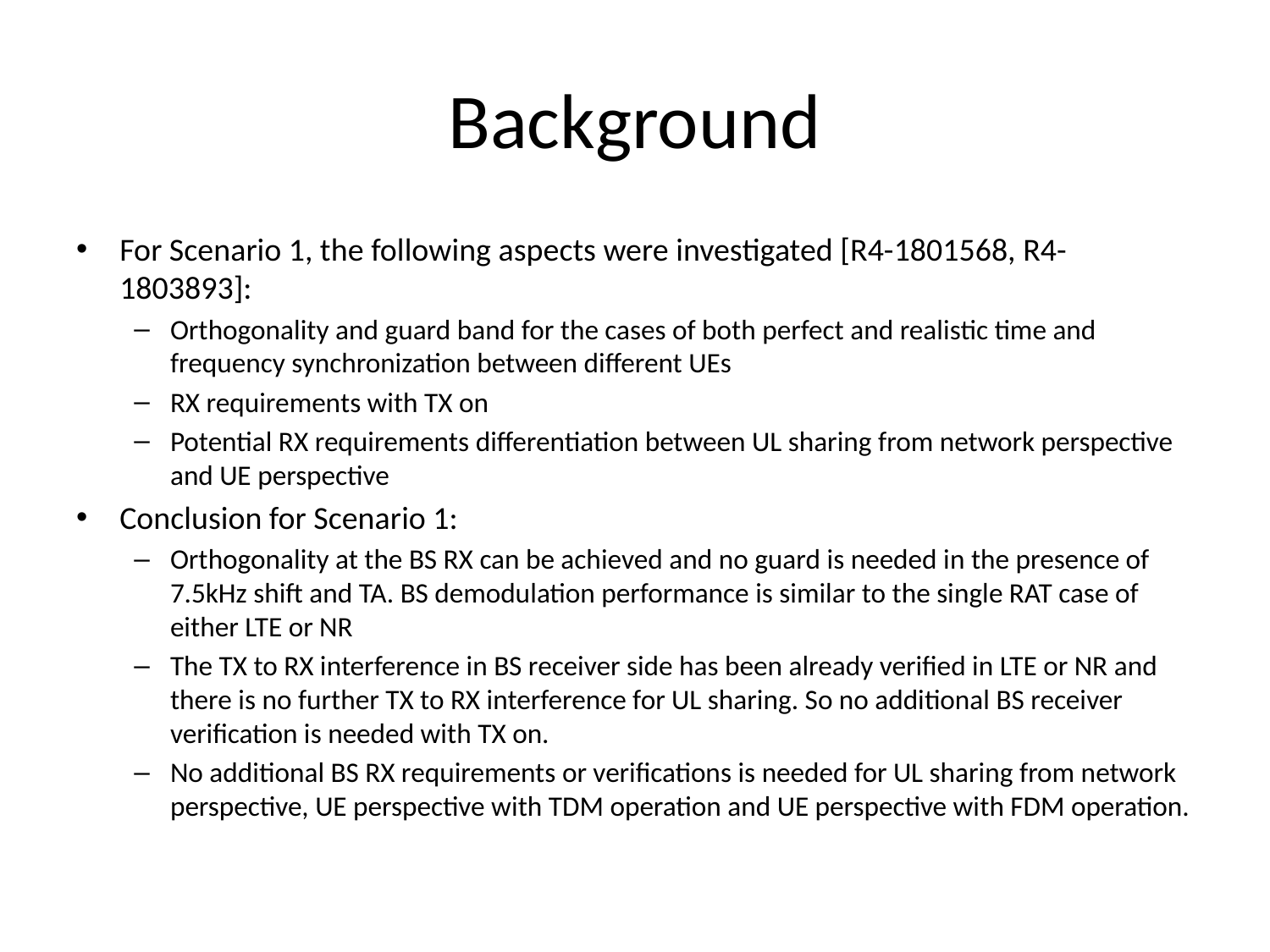

# Background
For Scenario 1, the following aspects were investigated [R4-1801568, R4-1803893]:
Orthogonality and guard band for the cases of both perfect and realistic time and frequency synchronization between different UEs
RX requirements with TX on
Potential RX requirements differentiation between UL sharing from network perspective and UE perspective
Conclusion for Scenario 1:
Orthogonality at the BS RX can be achieved and no guard is needed in the presence of 7.5kHz shift and TA. BS demodulation performance is similar to the single RAT case of either LTE or NR
The TX to RX interference in BS receiver side has been already verified in LTE or NR and there is no further TX to RX interference for UL sharing. So no additional BS receiver verification is needed with TX on.
No additional BS RX requirements or verifications is needed for UL sharing from network perspective, UE perspective with TDM operation and UE perspective with FDM operation.